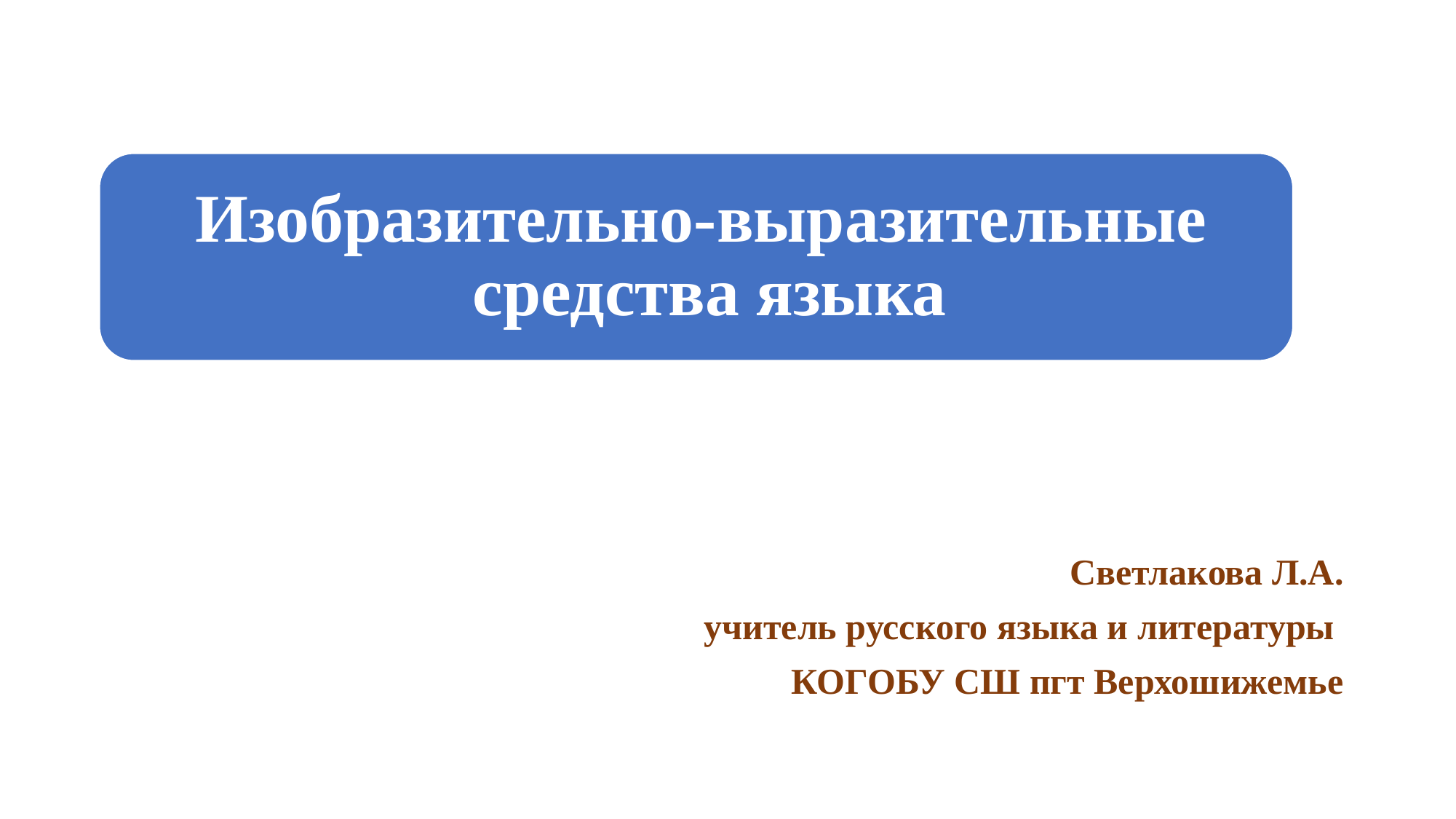

Изобразительно-выразительные
 средства языка
                                                                                      Светлакова Л.А.
учитель русского языка и литературы
КОГОБУ СШ пгт Верхошижемье